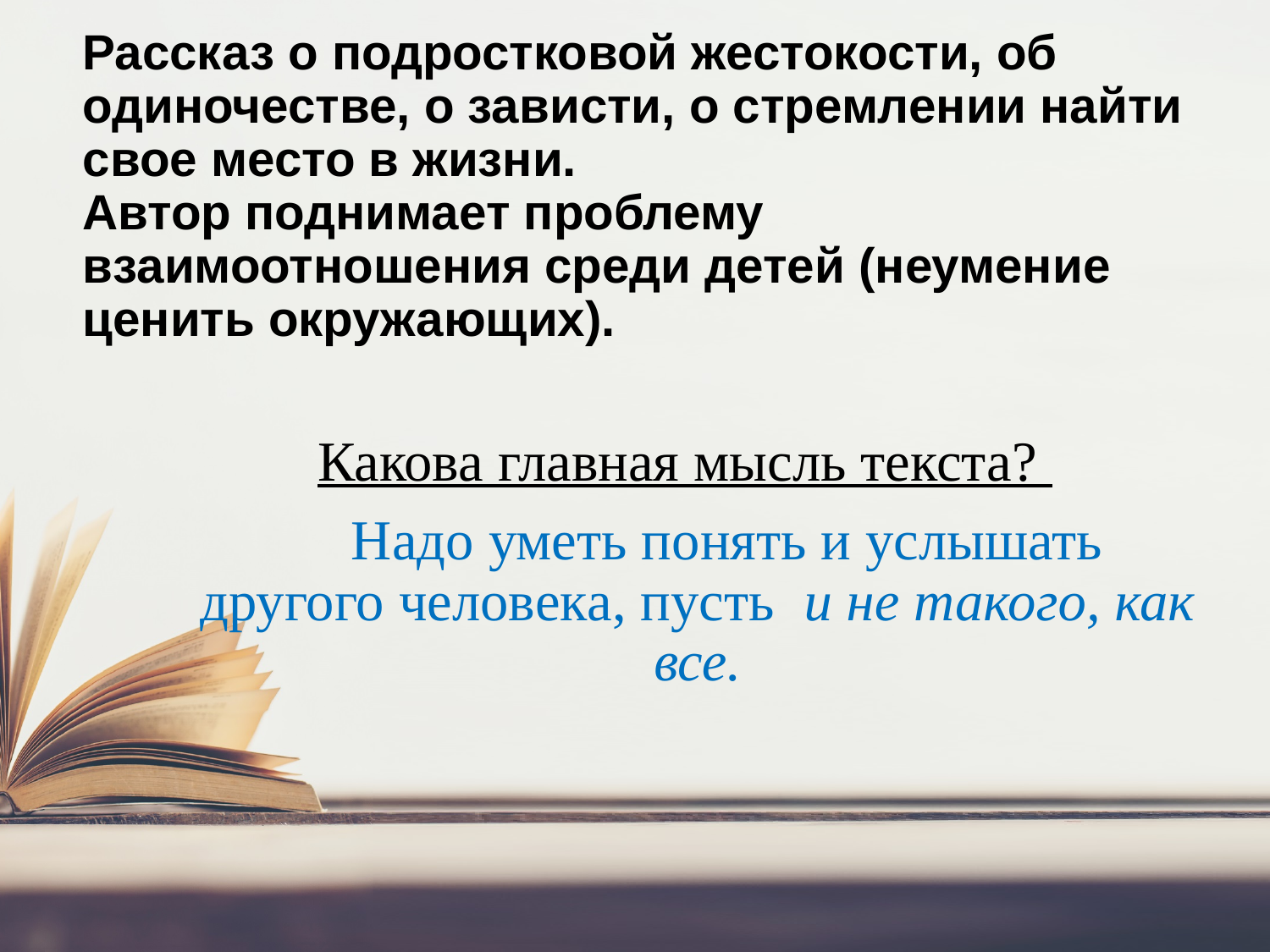

# Рассказ о подростковой жестокости, об одиночестве, о зависти, о стремлении найти свое место в жизни. Автор поднимает проблему взаимоотношения среди детей (неумение ценить окружающих).
Какова главная мысль текста?
      Надо уметь понять и услышать другого человека, пусть  и не такого, как все.